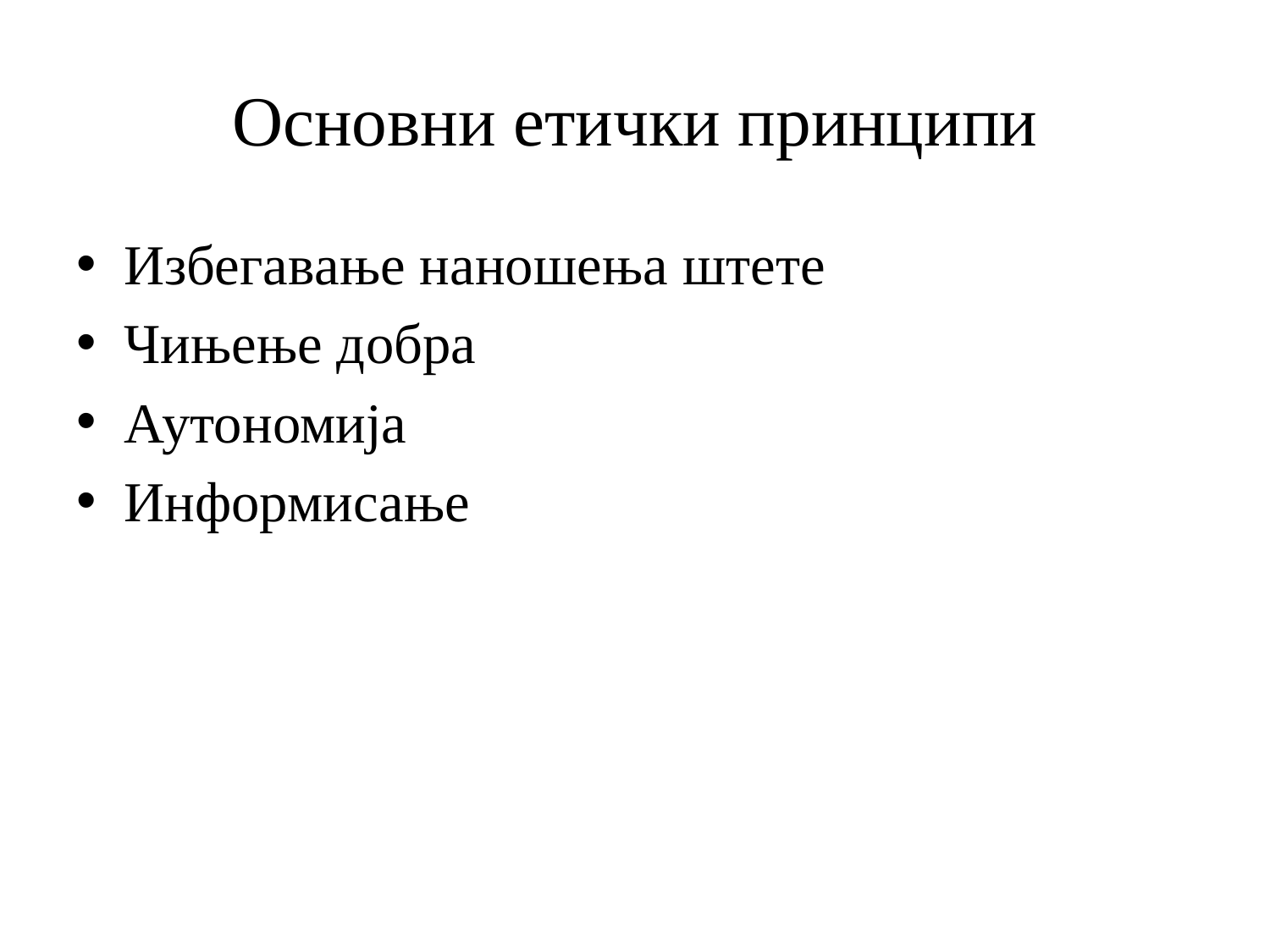

# Основни етички принципи
Избегавање наношења штете
Чињење добра
Аутономија
Информисање